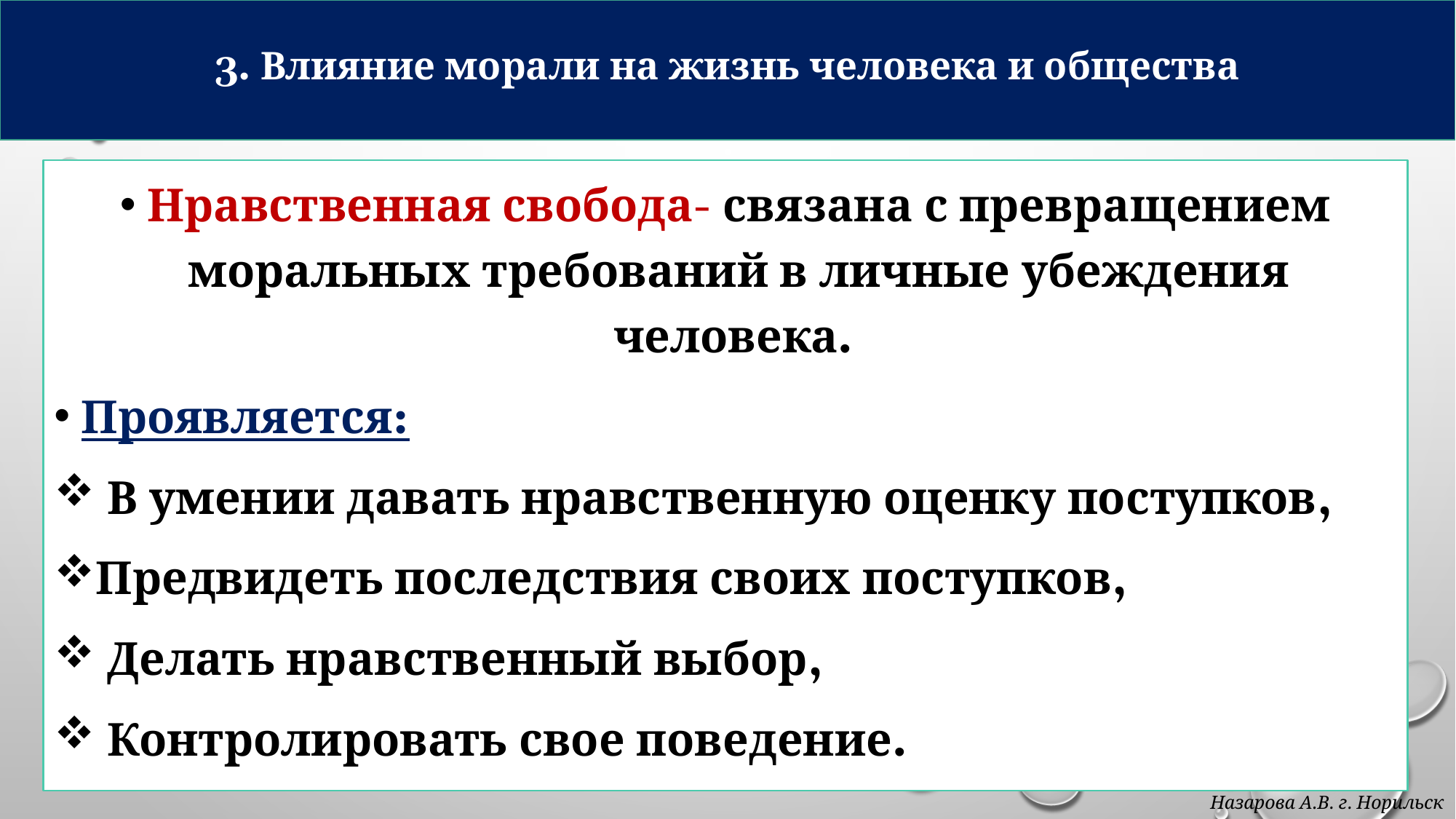

# 3. Влияние морали на жизнь человека и общества
Нравственная свобода- связана с превращением моральных требований в личные убеждения человека.
Проявляется:
 В умении давать нравственную оценку поступков,
Предвидеть последствия своих поступков,
 Делать нравственный выбор,
 Контролировать свое поведение.
Назарова А.В. г. Норильск